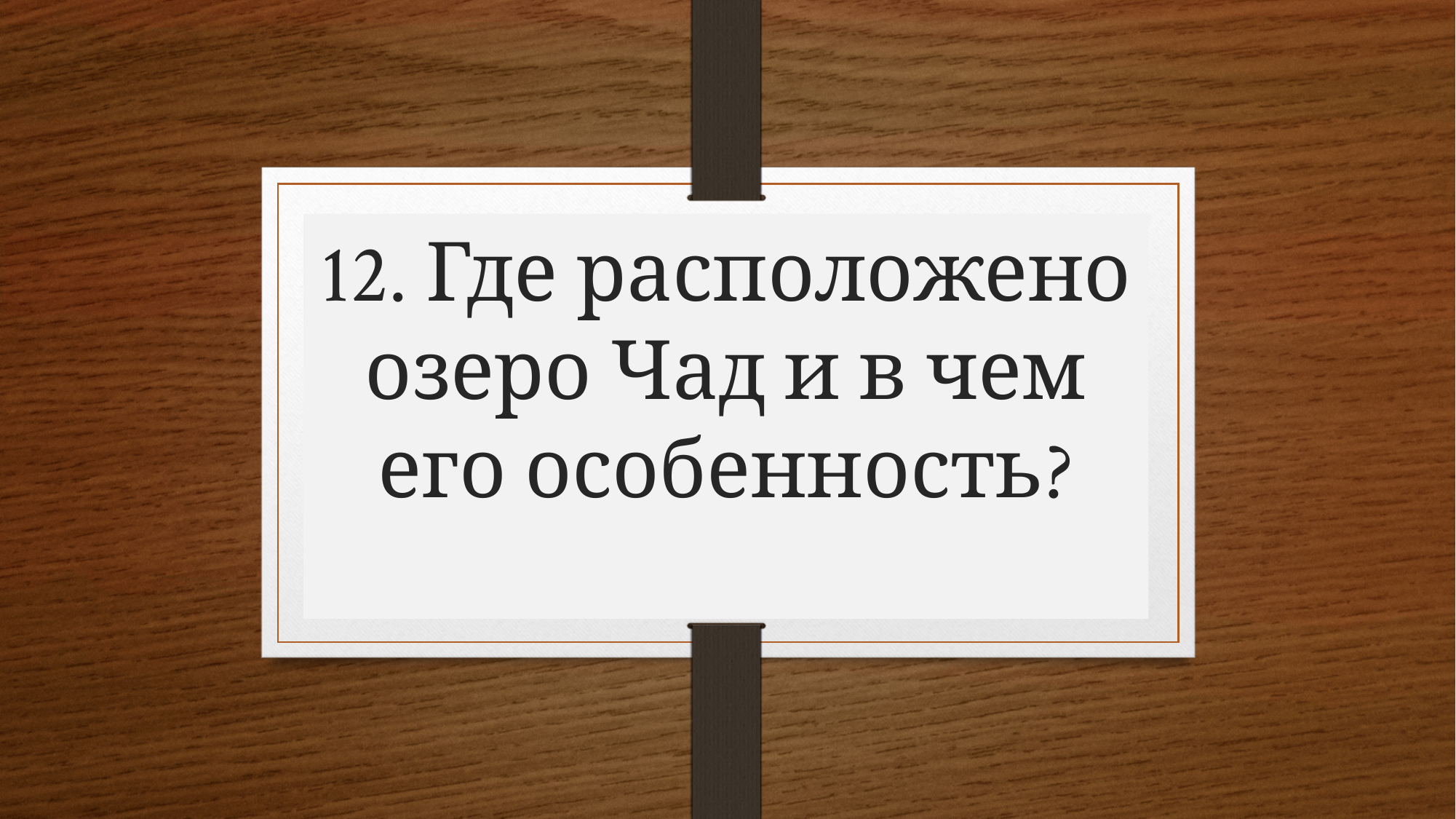

# 12. Где расположено озеро Чад и в чем его особенность?